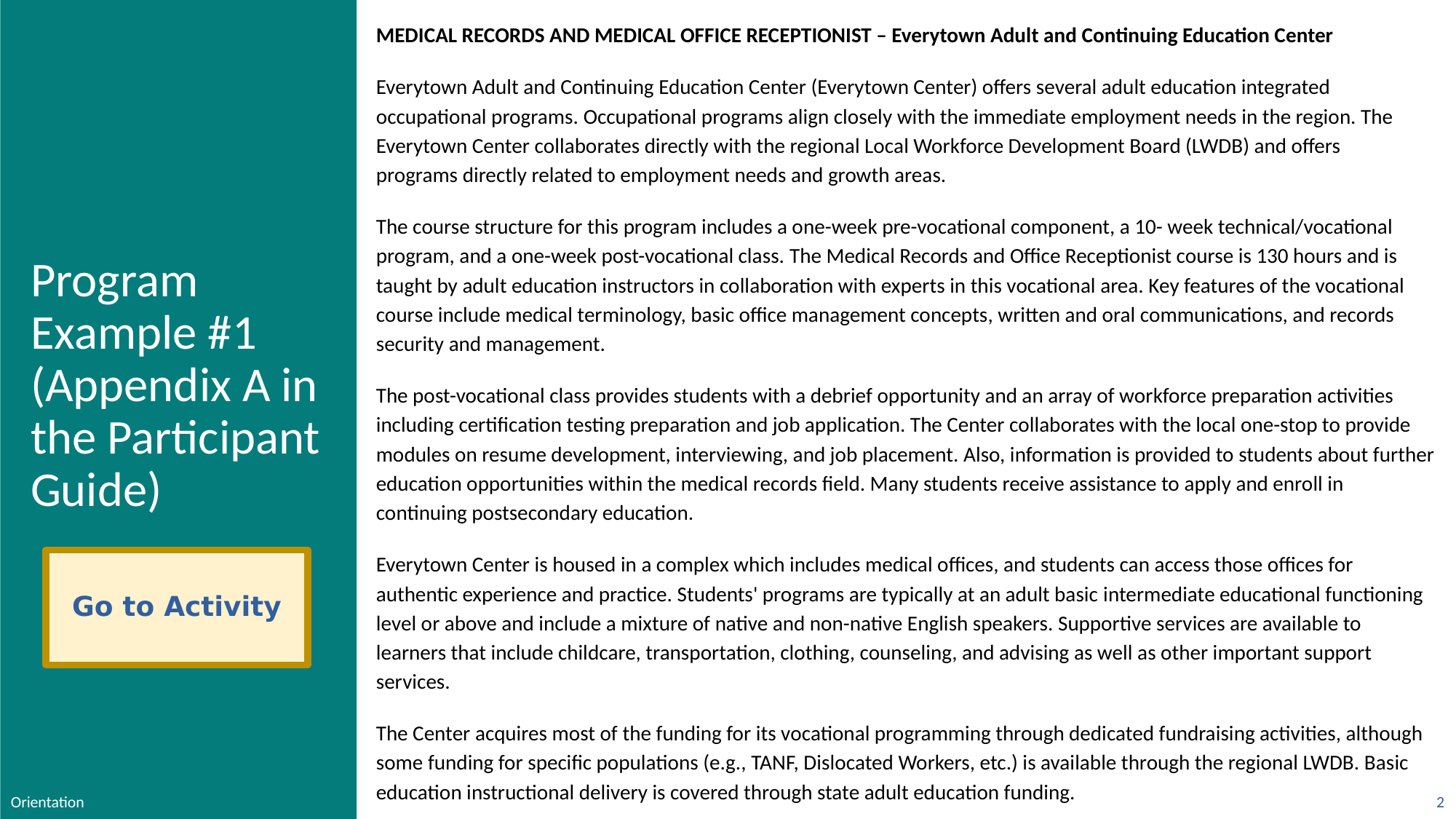

MEDICAL RECORDS AND MEDICAL OFFICE RECEPTIONIST – Everytown Adult and Continuing Education Center
Everytown Adult and Continuing Education Center (Everytown Center) offers several adult education integrated occupational programs. Occupational programs align closely with the immediate employment needs in the region. The Everytown Center collaborates directly with the regional Local Workforce Development Board (LWDB) and offers programs directly related to employment needs and growth areas.
The course structure for this program includes a one-week pre-vocational component, a 10- week technical/vocational program, and a one-week post-vocational class. The Medical Records and Office Receptionist course is 130 hours and is taught by adult education instructors in collaboration with experts in this vocational area. Key features of the vocational course include medical terminology, basic office management concepts, written and oral communications, and records security and management.
The post-vocational class provides students with a debrief opportunity and an array of workforce preparation activities including certification testing preparation and job application. The Center collaborates with the local one-stop to provide modules on resume development, interviewing, and job placement. Also, information is provided to students about further education opportunities within the medical records field. Many students receive assistance to apply and enroll in continuing postsecondary education.
Everytown Center is housed in a complex which includes medical offices, and students can access those offices for authentic experience and practice. Students' programs are typically at an adult basic intermediate educational functioning level or above and include a mixture of native and non-native English speakers. Supportive services are available to learners that include childcare, transportation, clothing, counseling, and advising as well as other important support services.
The Center acquires most of the funding for its vocational programming through dedicated fundraising activities, although some funding for specific populations (e.g., TANF, Dislocated Workers, etc.) is available through the regional LWDB. Basic education instructional delivery is covered through state adult education funding.
# Program Example #1 (Appendix A in the Participant Guide)
Go to Activity